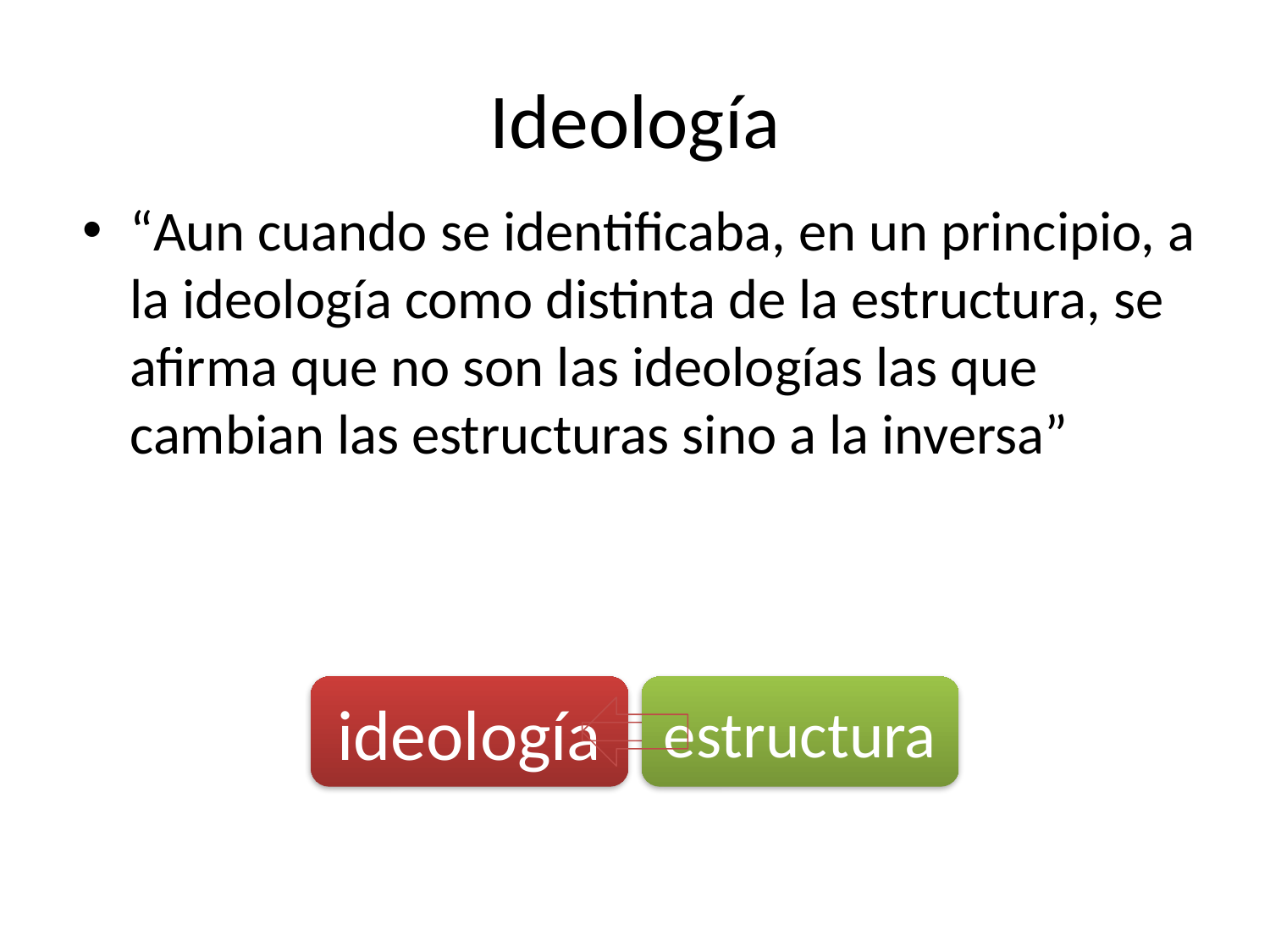

# Ideología
“Aun cuando se identificaba, en un principio, a la ideología como distinta de la estructura, se afirma que no son las ideologías las que cambian las estructuras sino a la inversa”
ideología
estructura